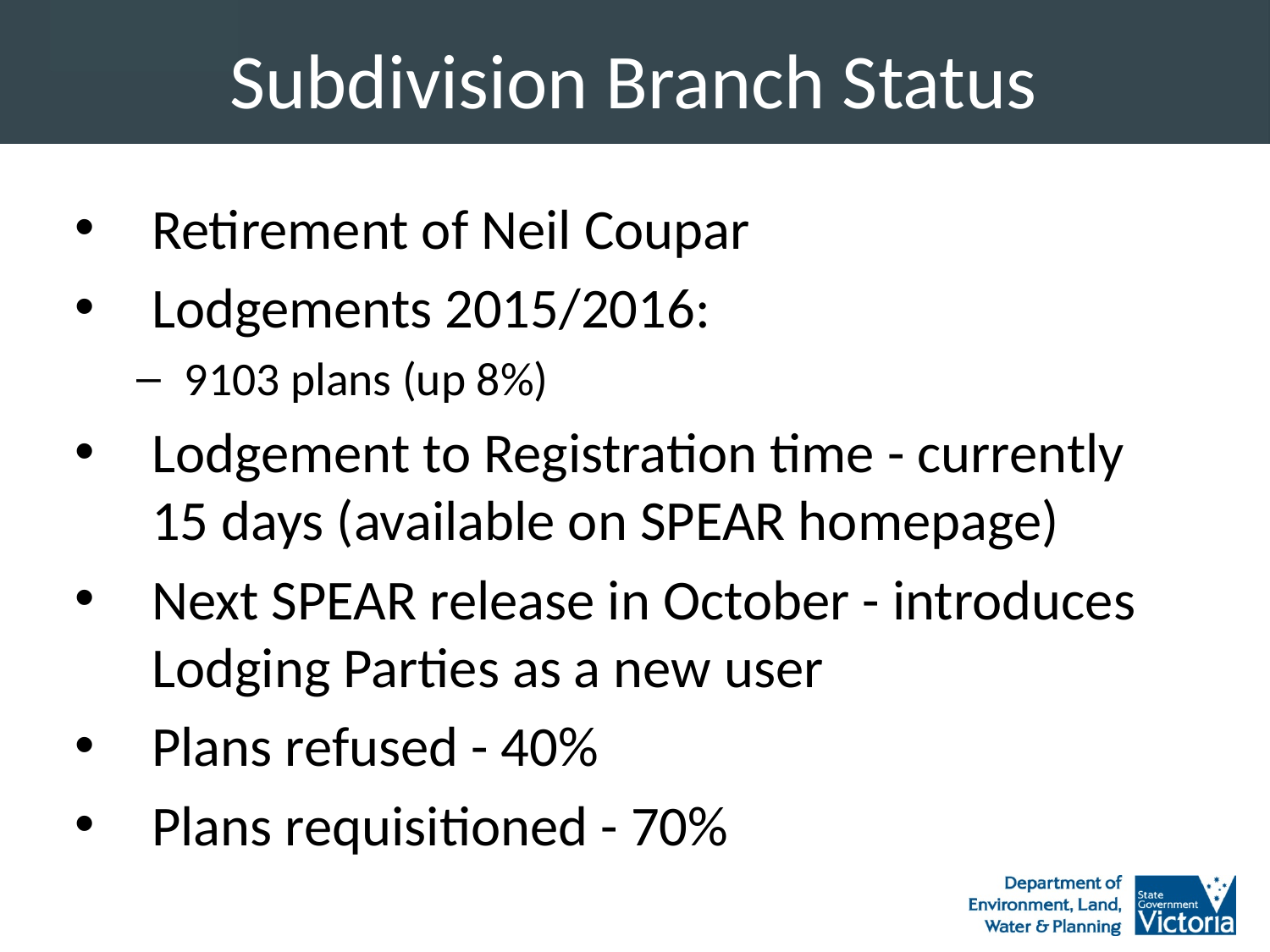

# Subdivision Branch Status
Retirement of Neil Coupar
Lodgements 2015/2016:
 9103 plans (up 8%)
Lodgement to Registration time - currently 15 days (available on SPEAR homepage)
Next SPEAR release in October - introduces Lodging Parties as a new user
Plans refused - 40%
Plans requisitioned - 70%